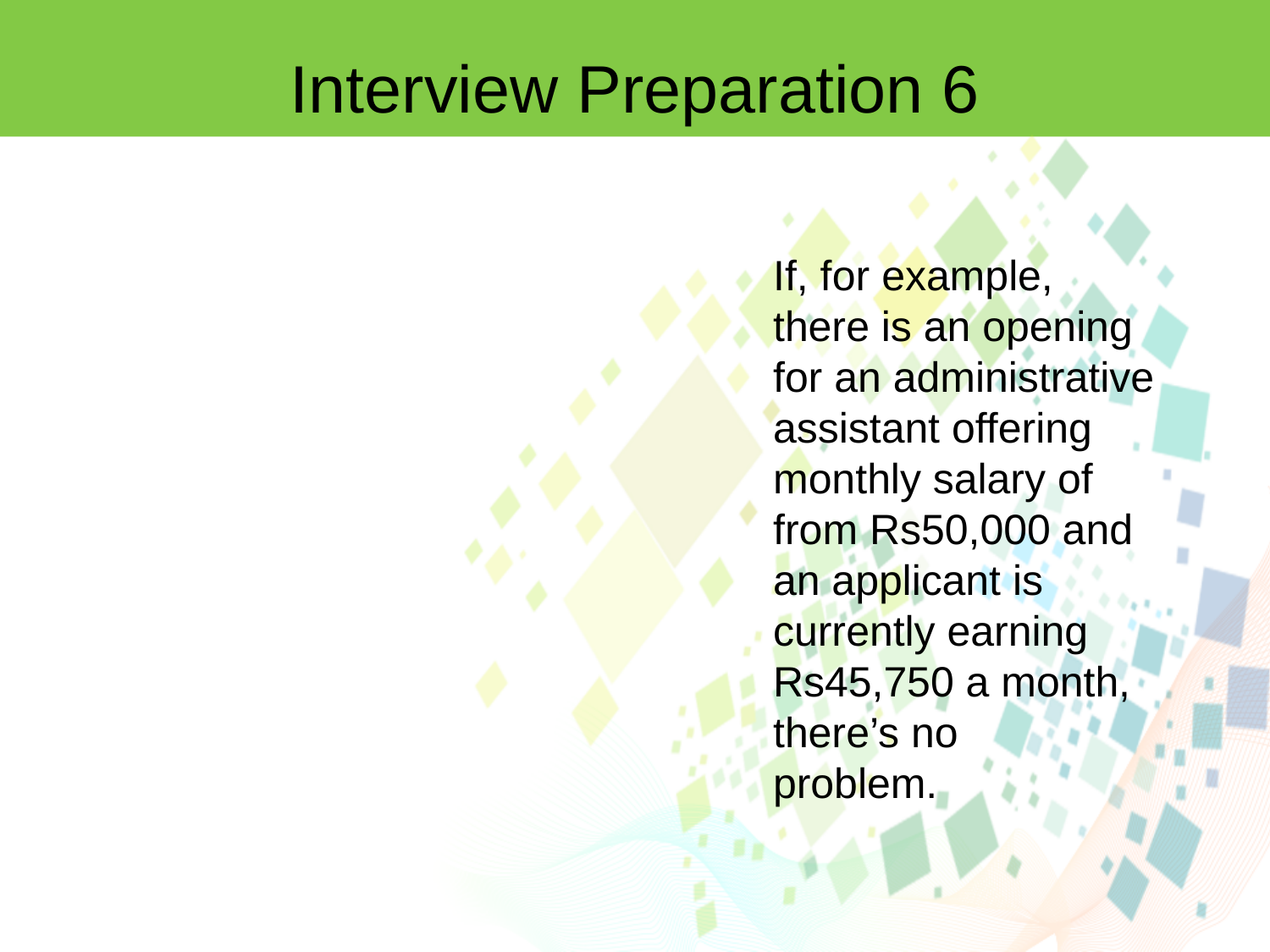

Interview Preparation 6
If, for example,
there is an opening for an administrative assistant offering  monthly salary of from Rs50,000 and an applicant is currently earning Rs45,750 a month, there’s no
problem.